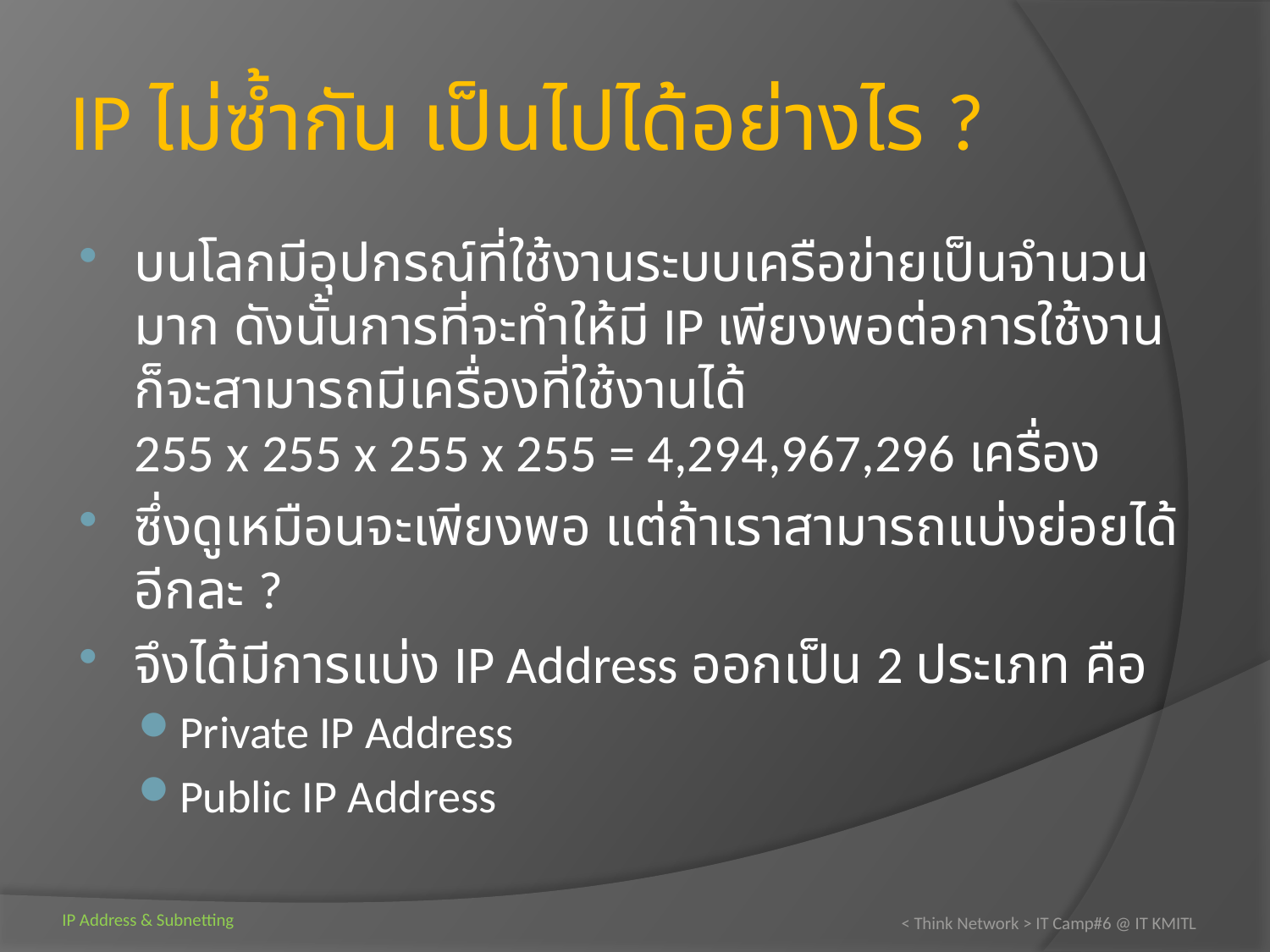

# IP ไม่ซ้ำกัน เป็นไปได้อย่างไร ?
บนโลกมีอุปกรณ์ที่ใช้งานระบบเครือข่ายเป็นจำนวนมาก ดังนั้นการที่จะทำให้มี IP เพียงพอต่อการใช้งาน ก็จะสามารถมีเครื่องที่ใช้งานได้
255 x 255 x 255 x 255 = 4,294,967,296 เครื่อง
ซึ่งดูเหมือนจะเพียงพอ แต่ถ้าเราสามารถแบ่งย่อยได้อีกละ ?
จึงได้มีการแบ่ง IP Address ออกเป็น 2 ประเภท คือ
Private IP Address
Public IP Address
< Think Network > IT Camp#6 @ IT KMITL